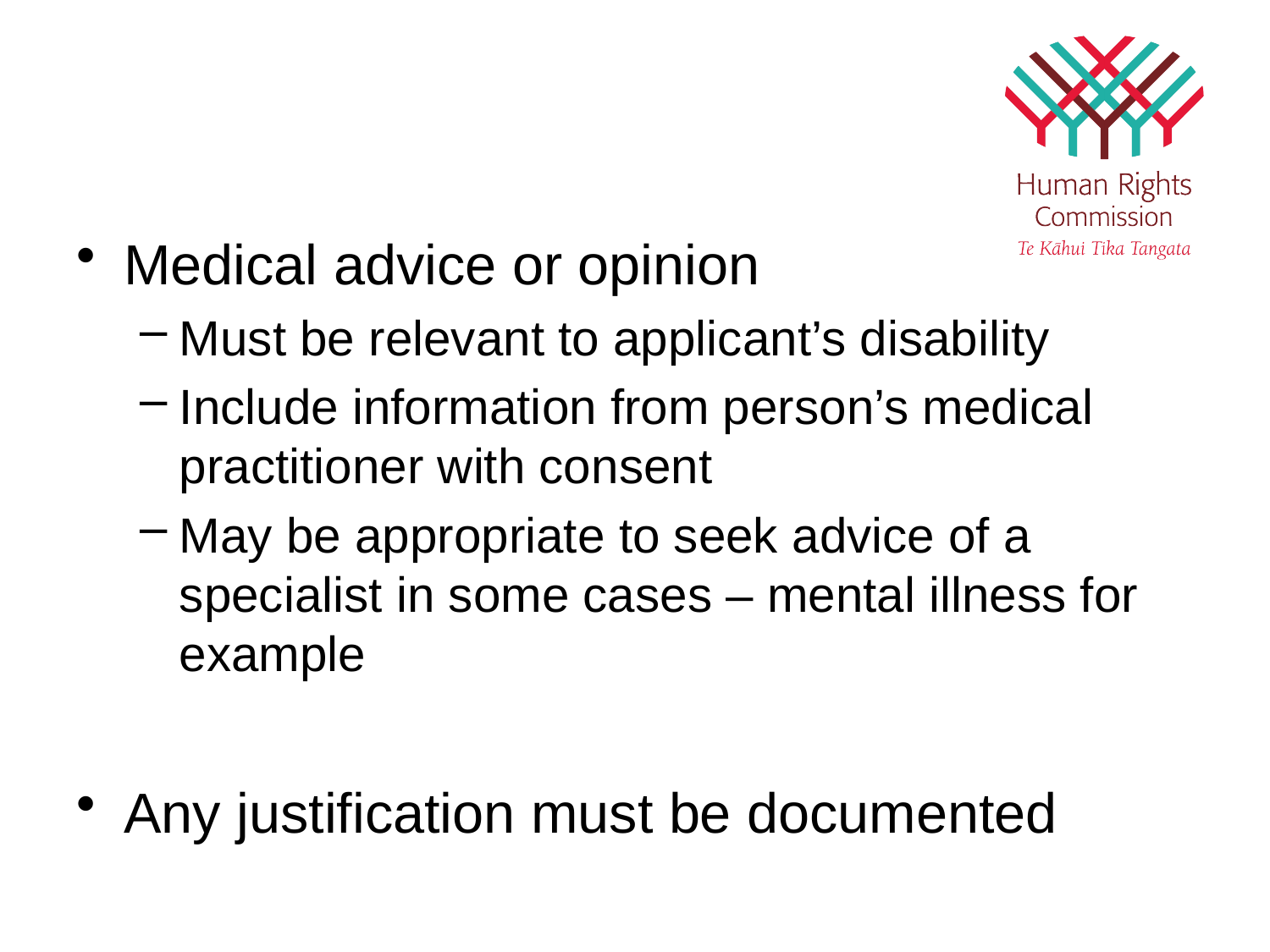

#
Medical advice or opinion
Must be relevant to applicant’s disability
Include information from person’s medical practitioner with consent
May be appropriate to seek advice of a specialist in some cases – mental illness for example

Any justification must be documented